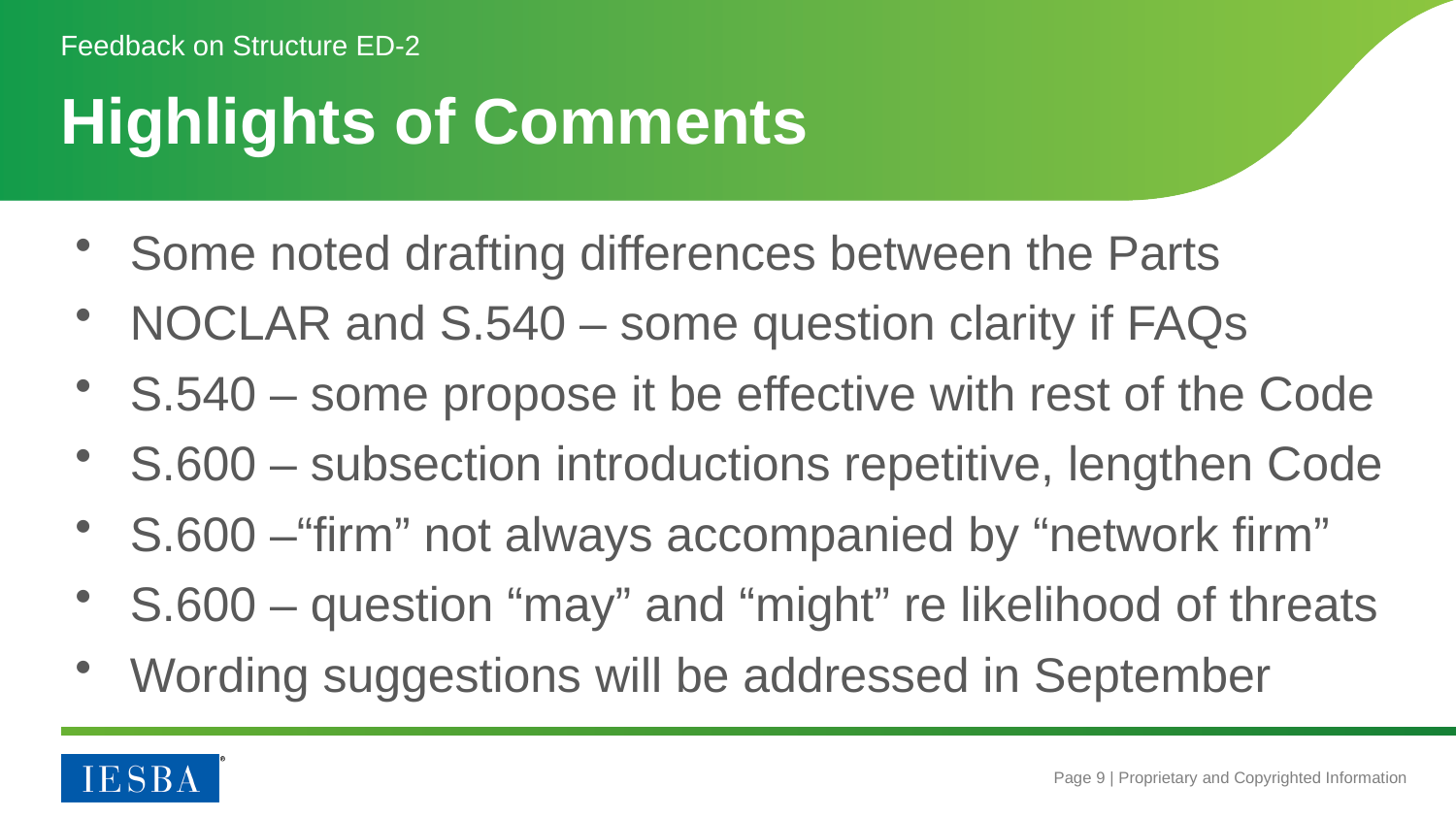

Feedback on Structure ED-2

# Highlights of Comments
Some noted drafting differences between the Parts
NOCLAR and S.540 – some question clarity if FAQs
S.540 – some propose it be effective with rest of the Code
S.600 – subsection introductions repetitive, lengthen Code
S.600 –“firm” not always accompanied by “network firm”
S.600 – question “may” and “might” re likelihood of threats
Wording suggestions will be addressed in September